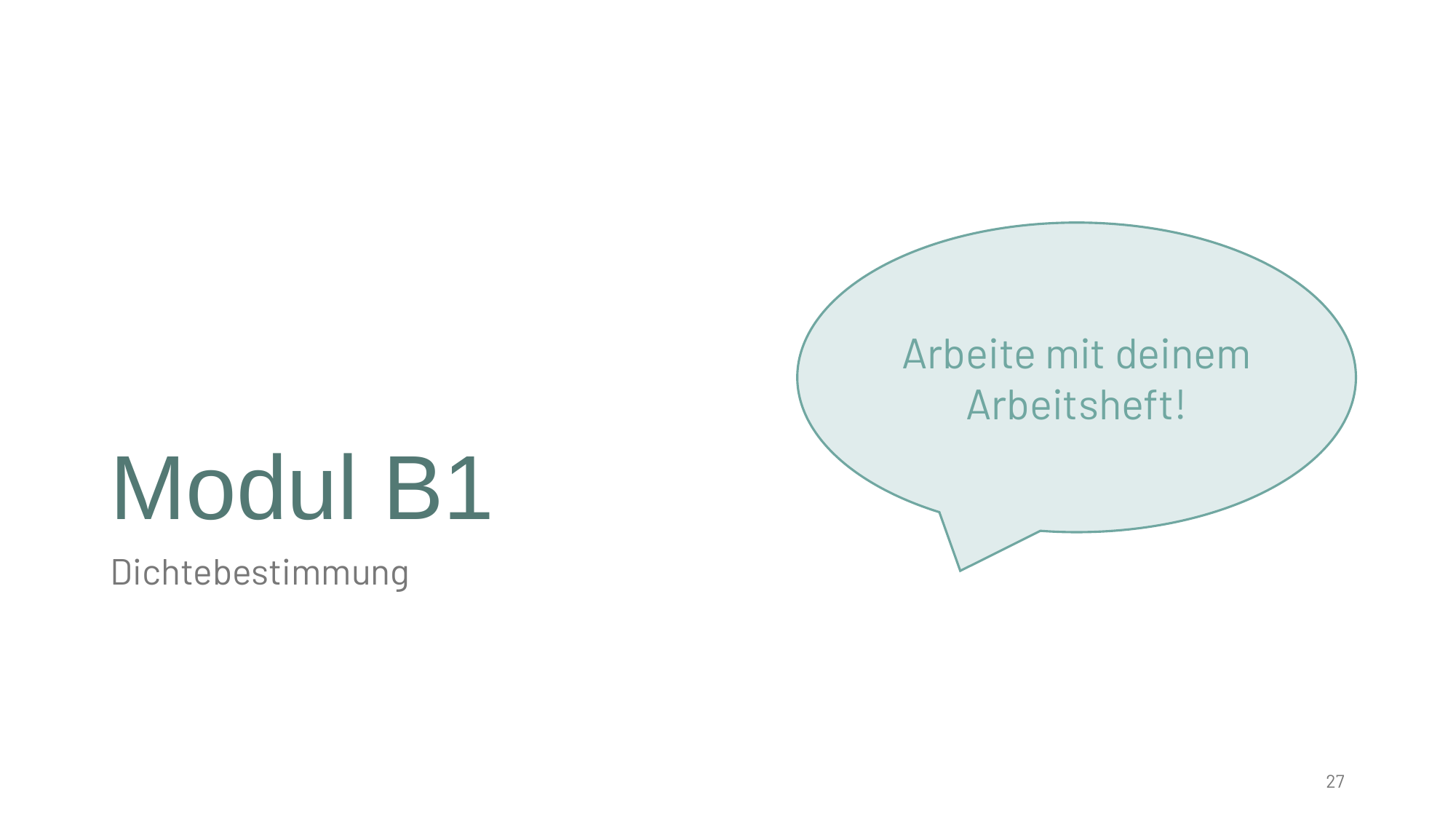

# Modul B1
Arbeite mit deinem Arbeitsheft!
Dichtebestimmung
27